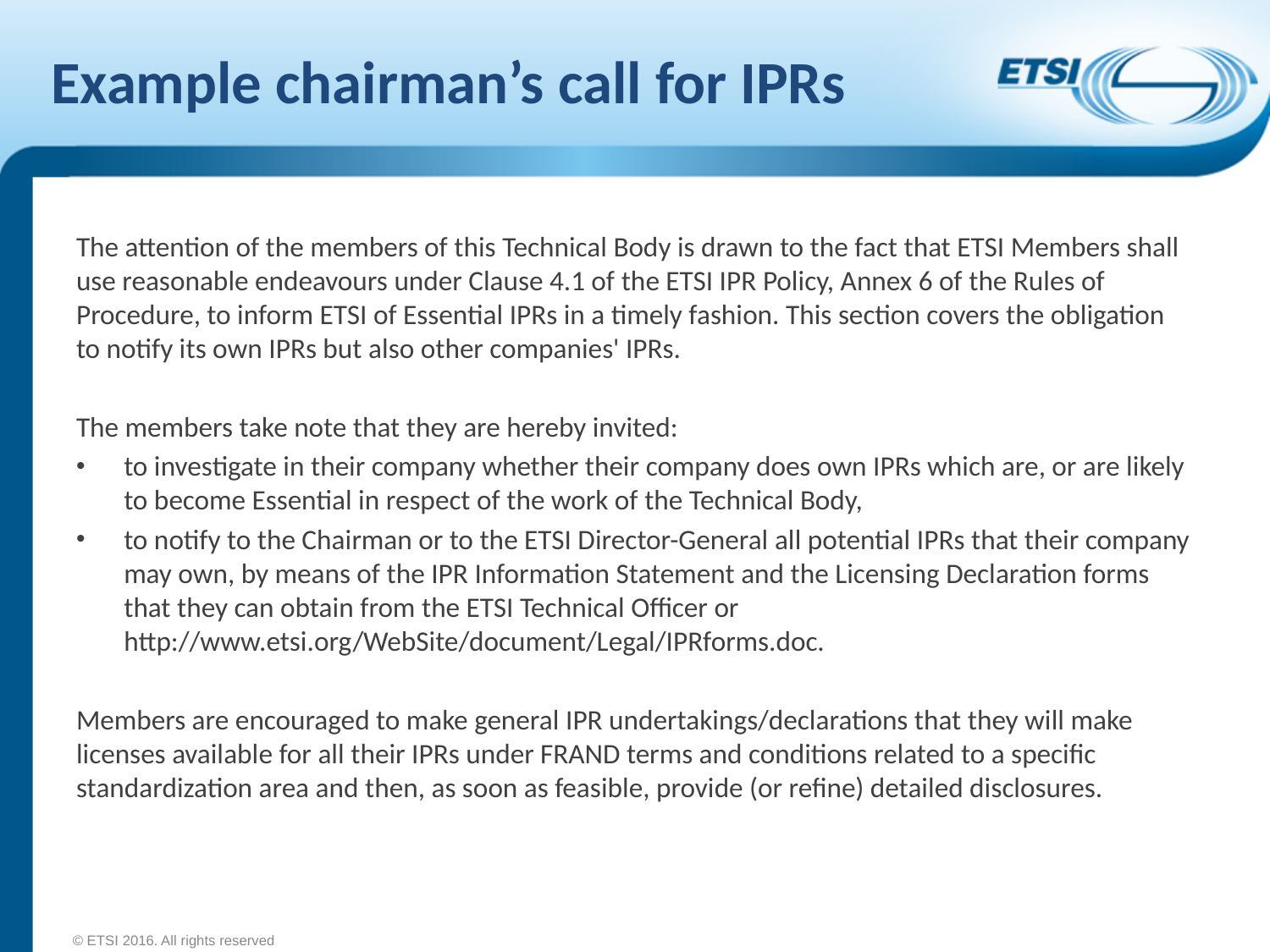

# Example chairman’s call for IPRs
The attention of the members of this Technical Body is drawn to the fact that ETSI Members shall use reasonable endeavours under Clause 4.1 of the ETSI IPR Policy, Annex 6 of the Rules of Procedure, to inform ETSI of Essential IPRs in a timely fashion. This section covers the obligation to notify its own IPRs but also other companies' IPRs.

The members take note that they are hereby invited:
to investigate in their company whether their company does own IPRs which are, or are likely to become Essential in respect of the work of the Technical Body,
to notify to the Chairman or to the ETSI Director-General all potential IPRs that their company may own, by means of the IPR Information Statement and the Licensing Declaration forms that they can obtain from the ETSI Technical Officer or http://www.etsi.org/WebSite/document/Legal/IPRforms.doc.

Members are encouraged to make general IPR undertakings/declarations that they will make licenses available for all their IPRs under FRAND terms and conditions related to a specific standardization area and then, as soon as feasible, provide (or refine) detailed disclosures.
© ETSI 2016. All rights reserved